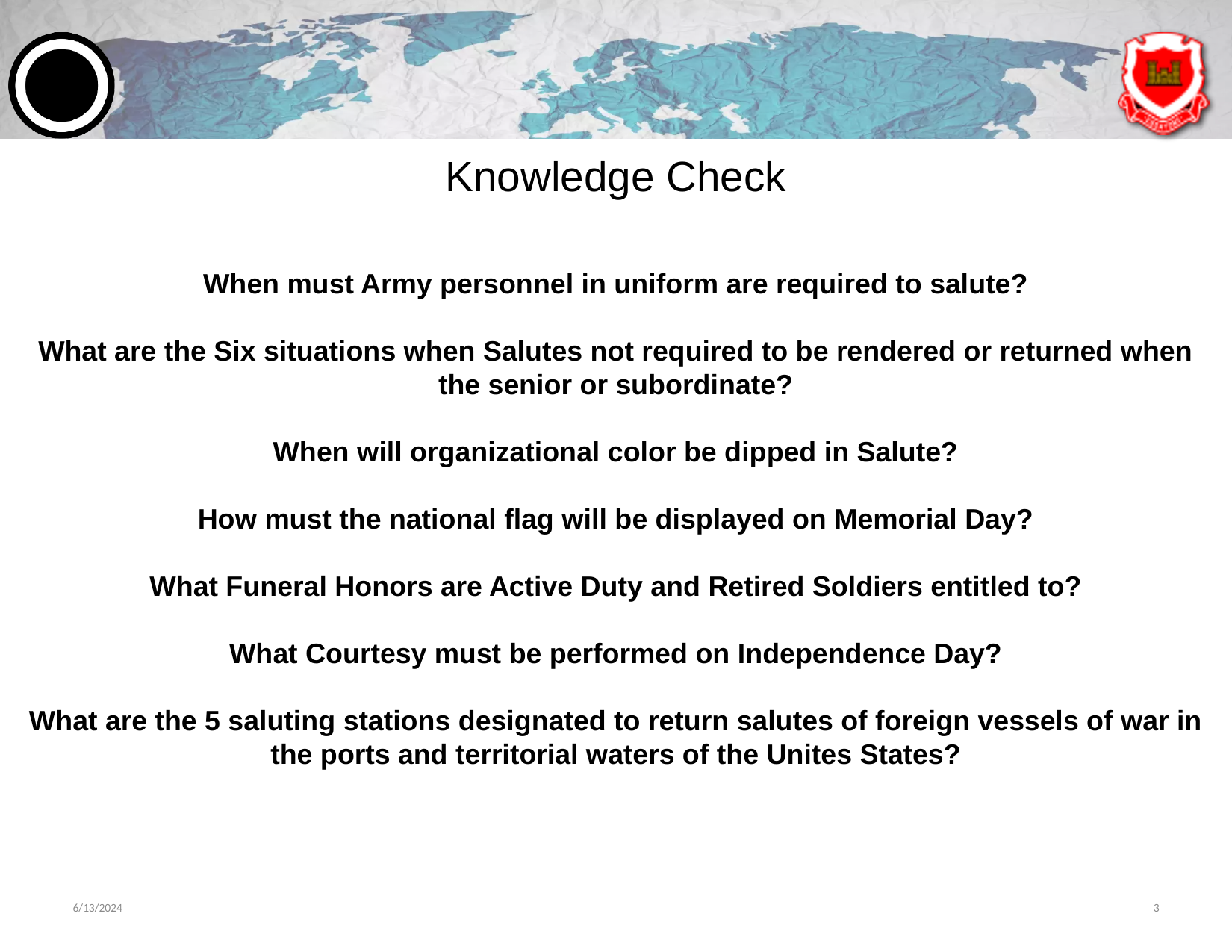

# Knowledge Check
When must Army personnel in uniform are required to salute?

What are the Six situations when Salutes not required to be rendered or returned when
the senior or subordinate?

When will organizational color be dipped in Salute?

How must the national flag will be displayed on Memorial Day?

What Funeral Honors are Active Duty and Retired Soldiers entitled to?

What Courtesy must be performed on Independence Day?

What are the 5 saluting stations designated to return salutes of foreign vessels of war in
the ports and territorial waters of the Unites States?
6/13/2024
3